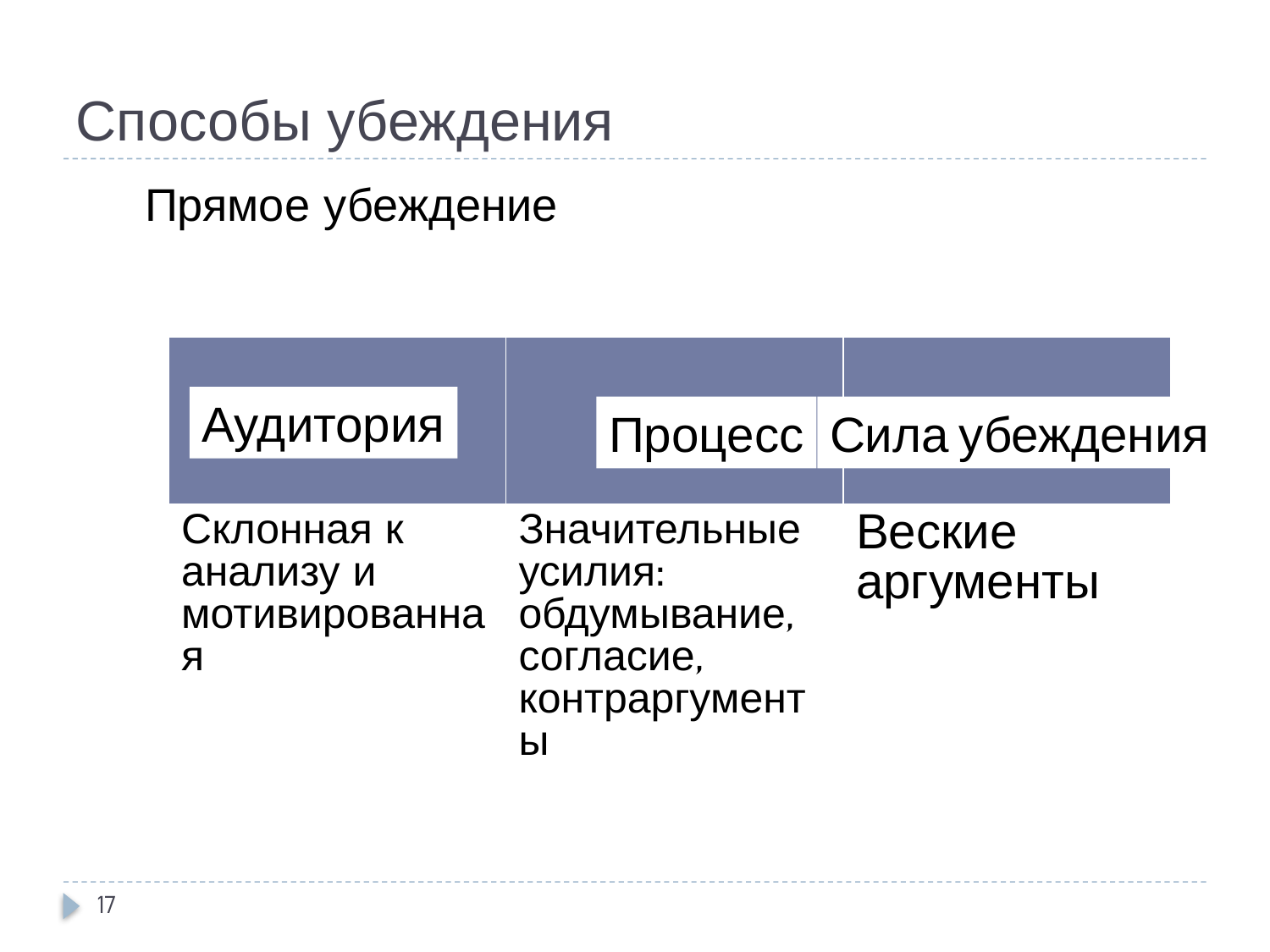

# Способы убеждения
     Прямое убеждение

|  |  |  |
| --- | --- | --- |
| Склонная к анализу и мотивированная | Значительные усилия: обдумывание, согласие, контраргументы | Веские аргументы |
Аудитория
Процесс
Сила убеждения

17